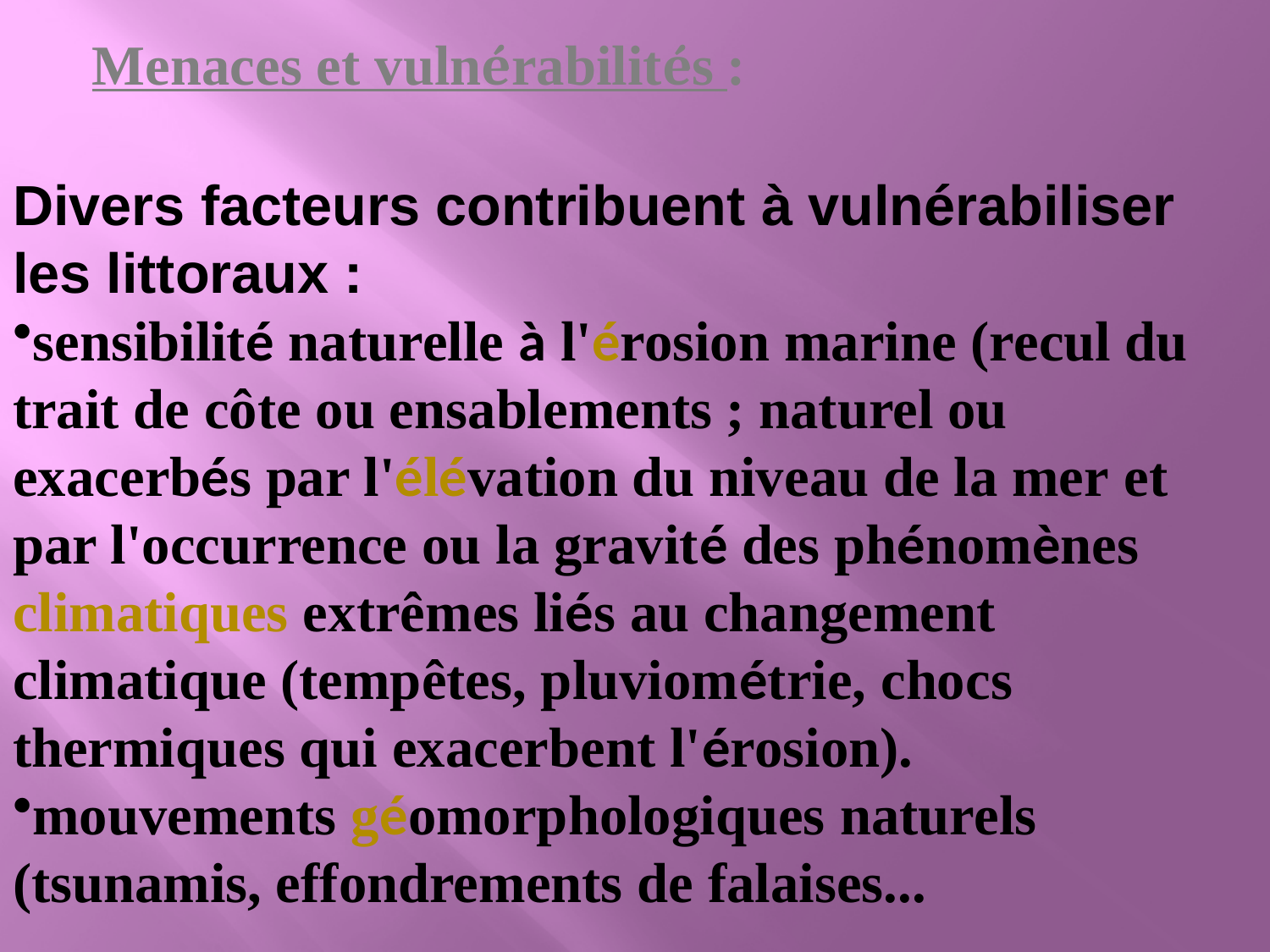

Menaces et vulnérabilités :

Divers facteurs contribuent à vulnérabiliser les littoraux :
sensibilité naturelle à l'érosion marine (recul du trait de côte ou ensablements ; naturel ou exacerbés par l'élévation du niveau de la mer et par l'occurrence ou la gravité des phénomènes climatiques extrêmes liés au changement climatique (tempêtes, pluviométrie, chocs thermiques qui exacerbent l'érosion).
mouvements géomorphologiques naturels (tsunamis, effondrements de falaises...